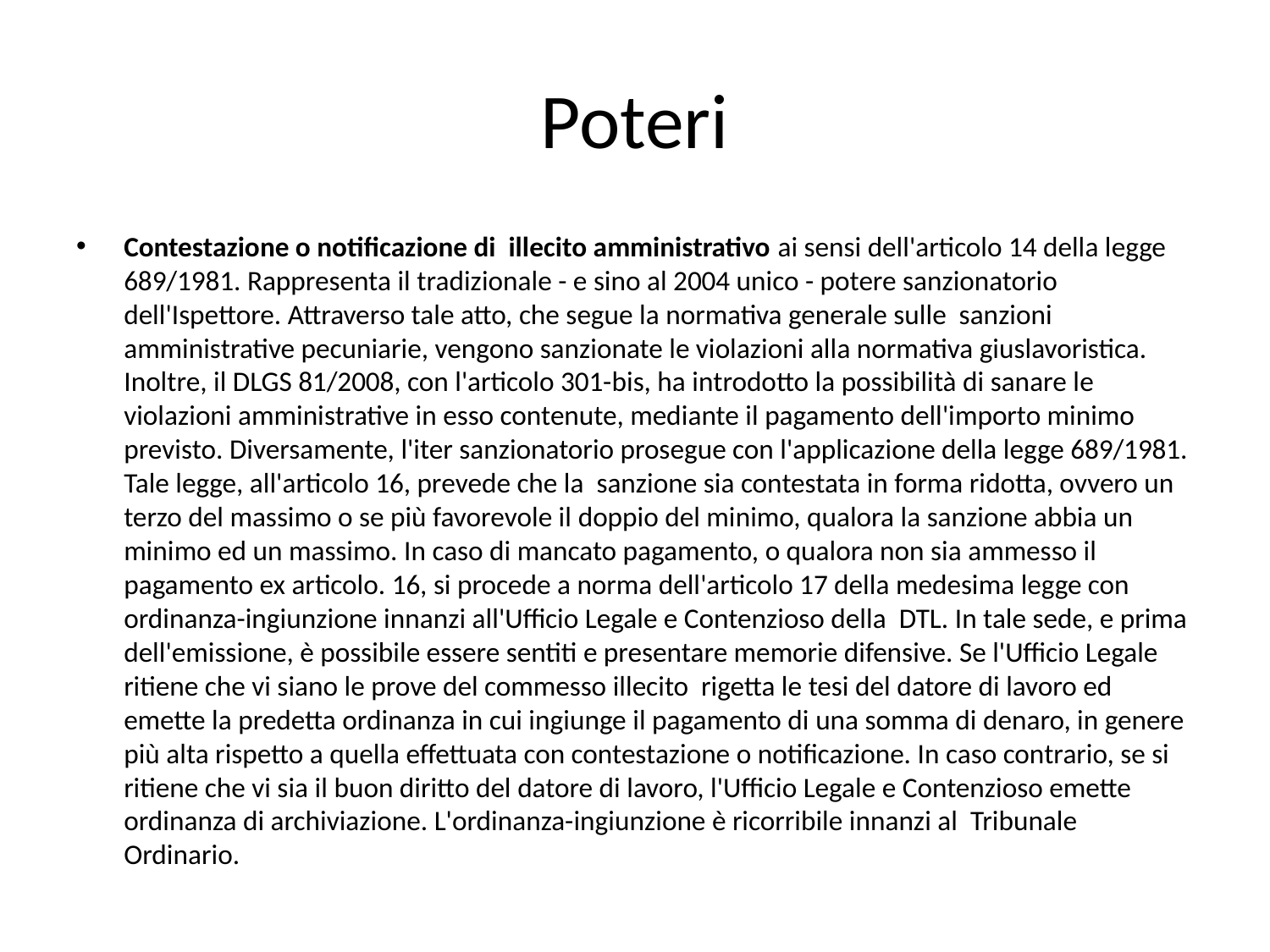

# Poteri
Contestazione o notificazione di  illecito amministrativo ai sensi dell'articolo 14 della legge 689/1981. Rappresenta il tradizionale - e sino al 2004 unico - potere sanzionatorio dell'Ispettore. Attraverso tale atto, che segue la normativa generale sulle  sanzioni amministrative pecuniarie, vengono sanzionate le violazioni alla normativa giuslavoristica. Inoltre, il DLGS 81/2008, con l'articolo 301-bis, ha introdotto la possibilità di sanare le violazioni amministrative in esso contenute, mediante il pagamento dell'importo minimo previsto. Diversamente, l'iter sanzionatorio prosegue con l'applicazione della legge 689/1981. Tale legge, all'articolo 16, prevede che la  sanzione sia contestata in forma ridotta, ovvero un terzo del massimo o se più favorevole il doppio del minimo, qualora la sanzione abbia un minimo ed un massimo. In caso di mancato pagamento, o qualora non sia ammesso il pagamento ex articolo. 16, si procede a norma dell'articolo 17 della medesima legge con ordinanza-ingiunzione innanzi all'Ufficio Legale e Contenzioso della  DTL. In tale sede, e prima dell'emissione, è possibile essere sentiti e presentare memorie difensive. Se l'Ufficio Legale ritiene che vi siano le prove del commesso illecito  rigetta le tesi del datore di lavoro ed emette la predetta ordinanza in cui ingiunge il pagamento di una somma di denaro, in genere più alta rispetto a quella effettuata con contestazione o notificazione. In caso contrario, se si ritiene che vi sia il buon diritto del datore di lavoro, l'Ufficio Legale e Contenzioso emette ordinanza di archiviazione. L'ordinanza-ingiunzione è ricorribile innanzi al  Tribunale Ordinario.